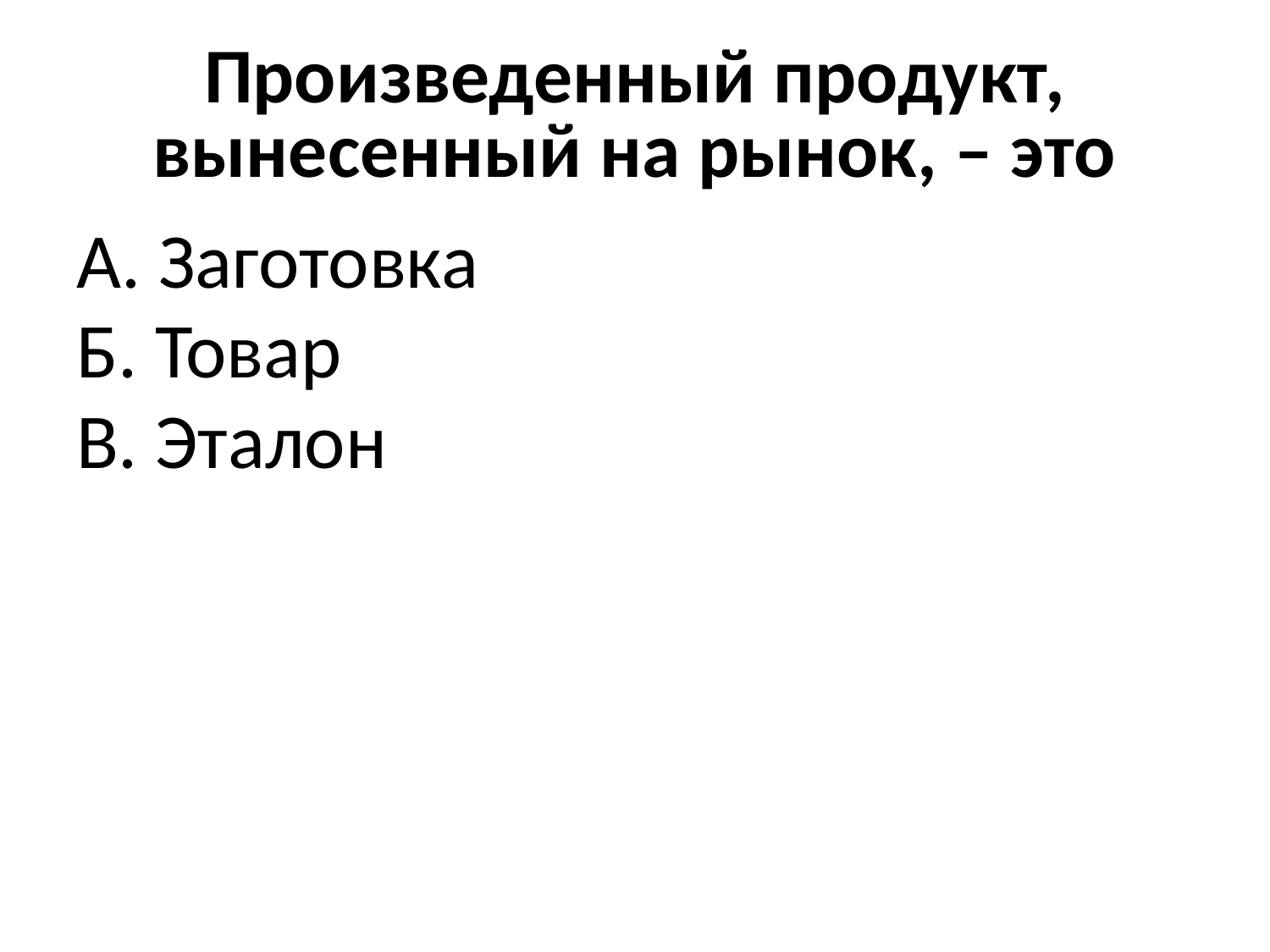

# Произведенный продукт, вынесенный на рынок, – это
А. Заготовка
Б. Товар
В. Эталон